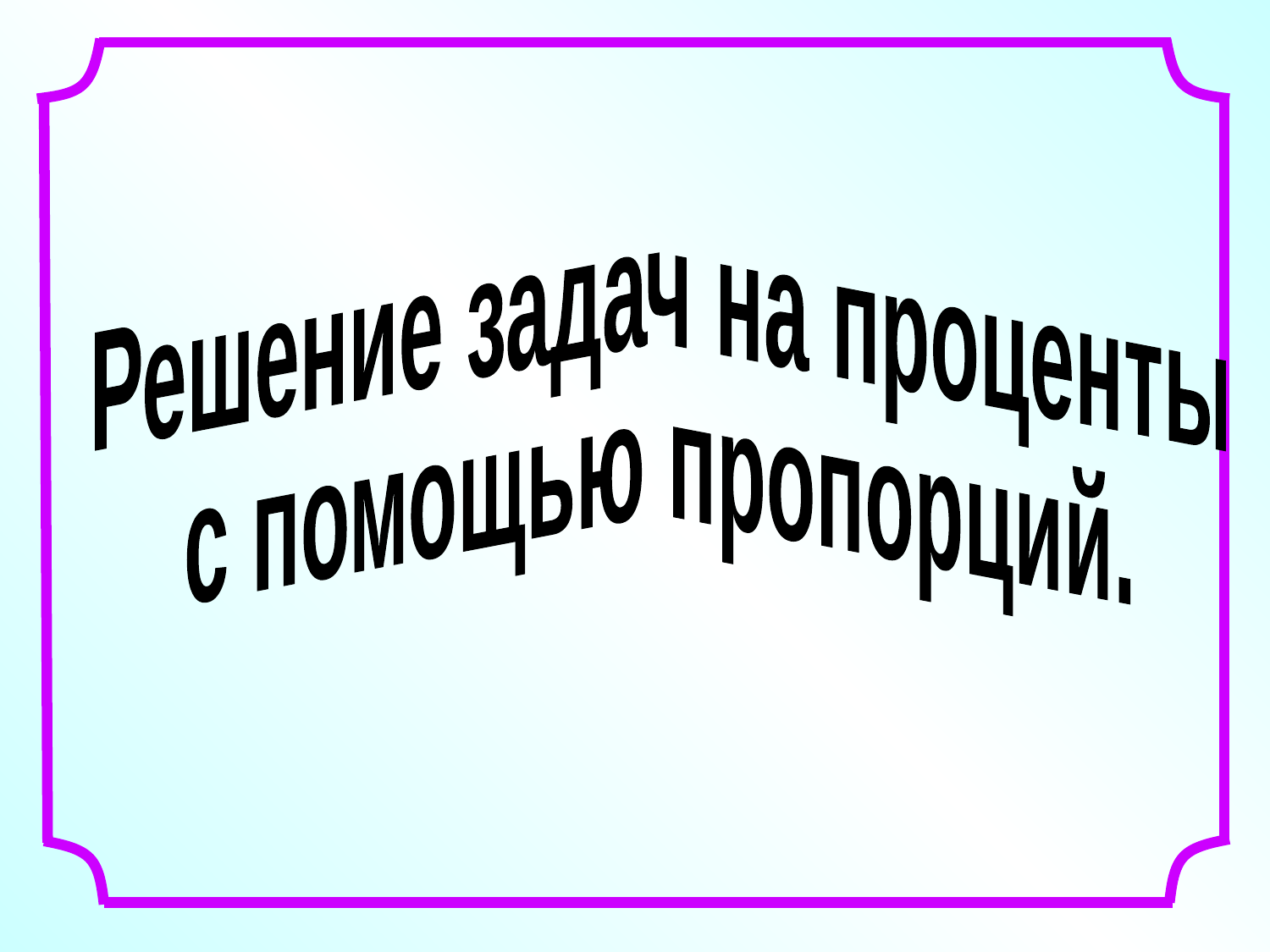

Решение задач на проценты
с помощью пропорций.